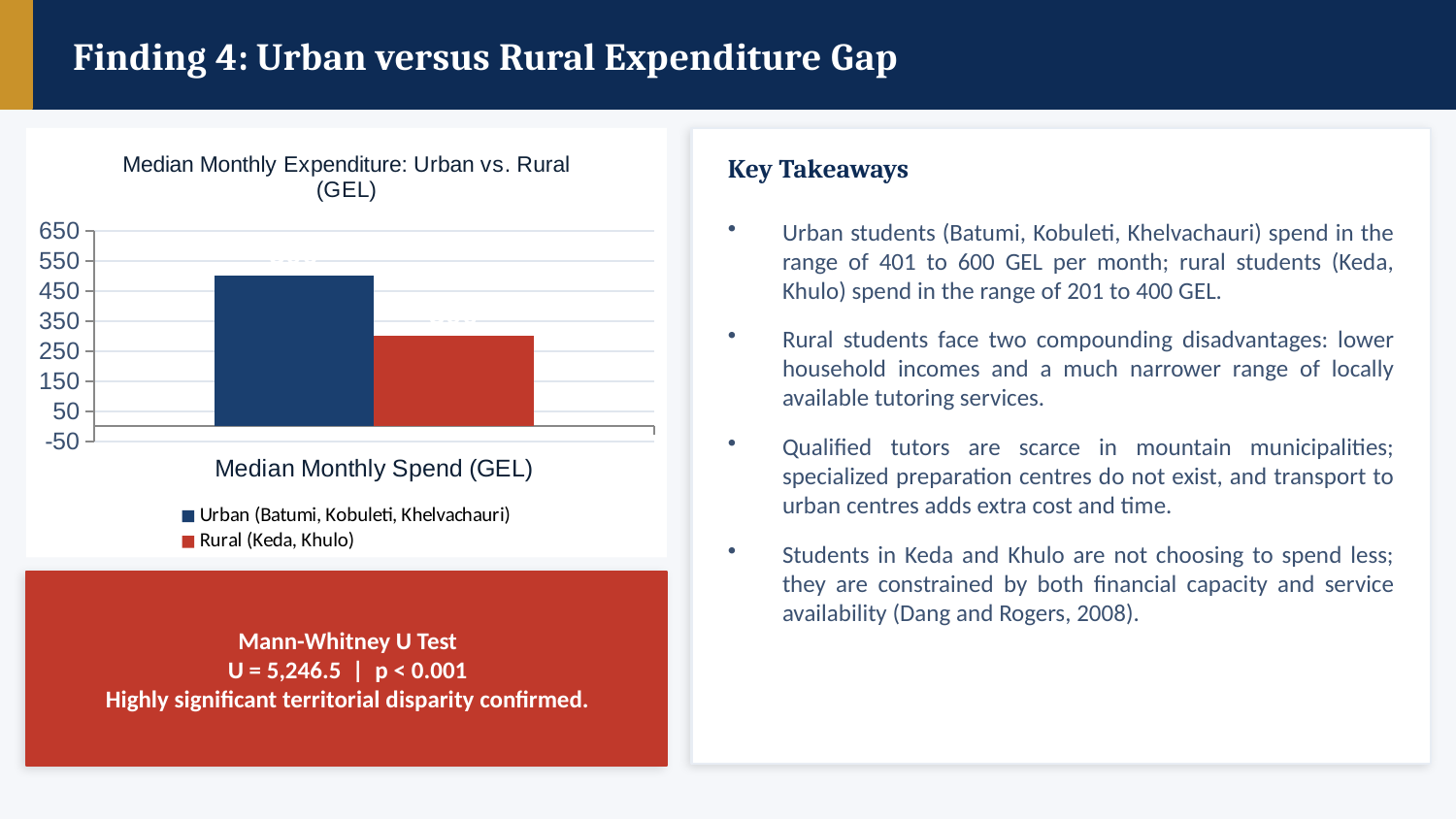

Finding 4: Urban versus Rural Expenditure Gap

### Chart: Median Monthly Expenditure: Urban vs. Rural (GEL)

| Category | Urban (Batumi, Kobuleti, Khelvachauri) | Rural (Keda, Khulo) |
|---|---|---|
| Median Monthly Spend (GEL) | 500.0 | 300.0 |
Key Takeaways
Urban students (Batumi, Kobuleti, Khelvachauri) spend in the range of 401 to 600 GEL per month; rural students (Keda, Khulo) spend in the range of 201 to 400 GEL.
Rural students face two compounding disadvantages: lower household incomes and a much narrower range of locally available tutoring services.
Qualified tutors are scarce in mountain municipalities; specialized preparation centres do not exist, and transport to urban centres adds extra cost and time.
Students in Keda and Khulo are not choosing to spend less; they are constrained by both financial capacity and service availability (Dang and Rogers, 2008).

Mann-Whitney U Test
U = 5,246.5  |  p < 0.001
Highly significant territorial disparity confirmed.